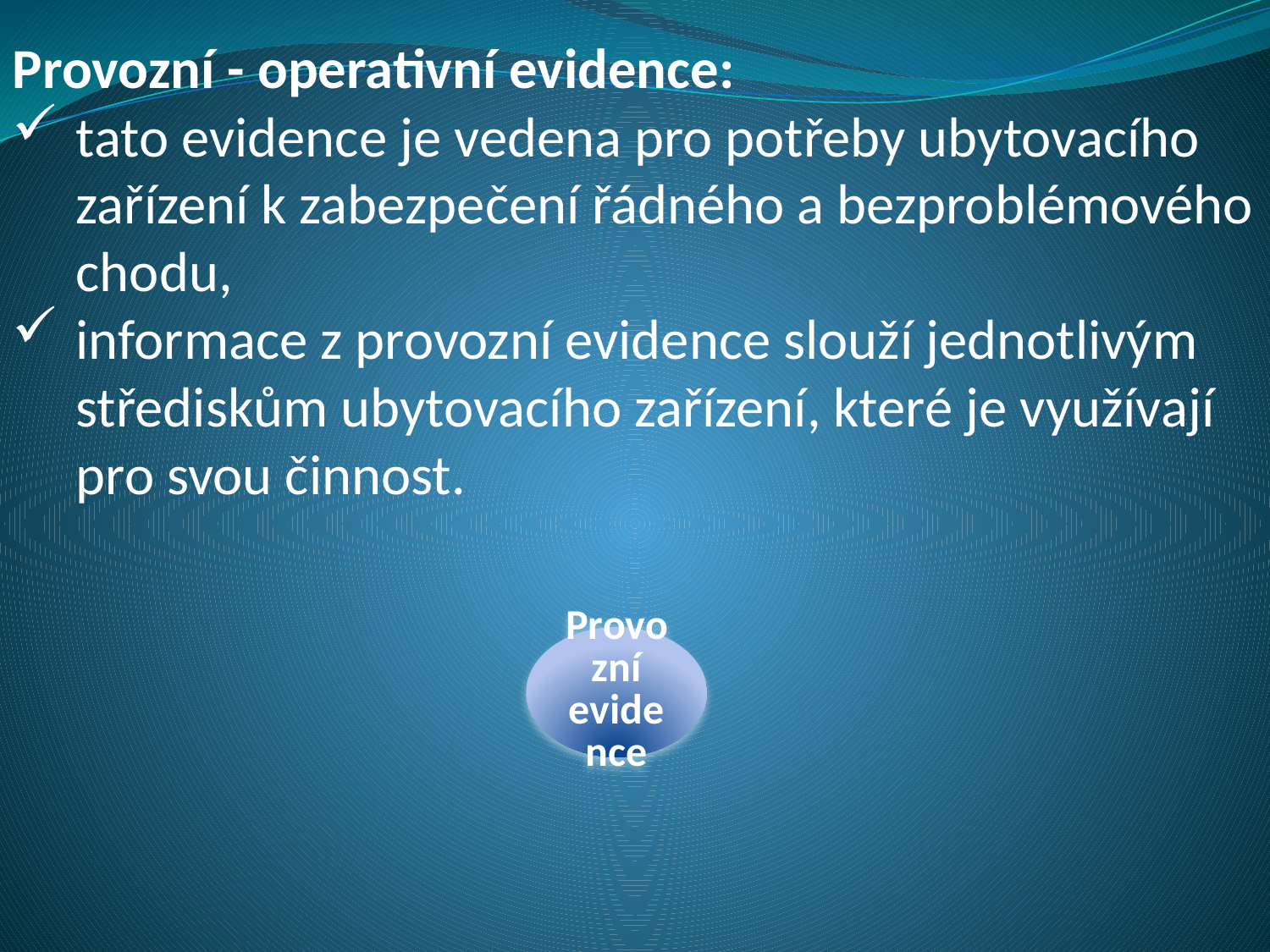

Provozní - operativní evidence:
tato evidence je vedena pro potřeby ubytovacího zařízení k zabezpečení řádného a bezproblémového chodu,
informace z provozní evidence slouží jednotlivým střediskům ubytovacího zařízení, které je využívají pro svou činnost.
Provozní evidence